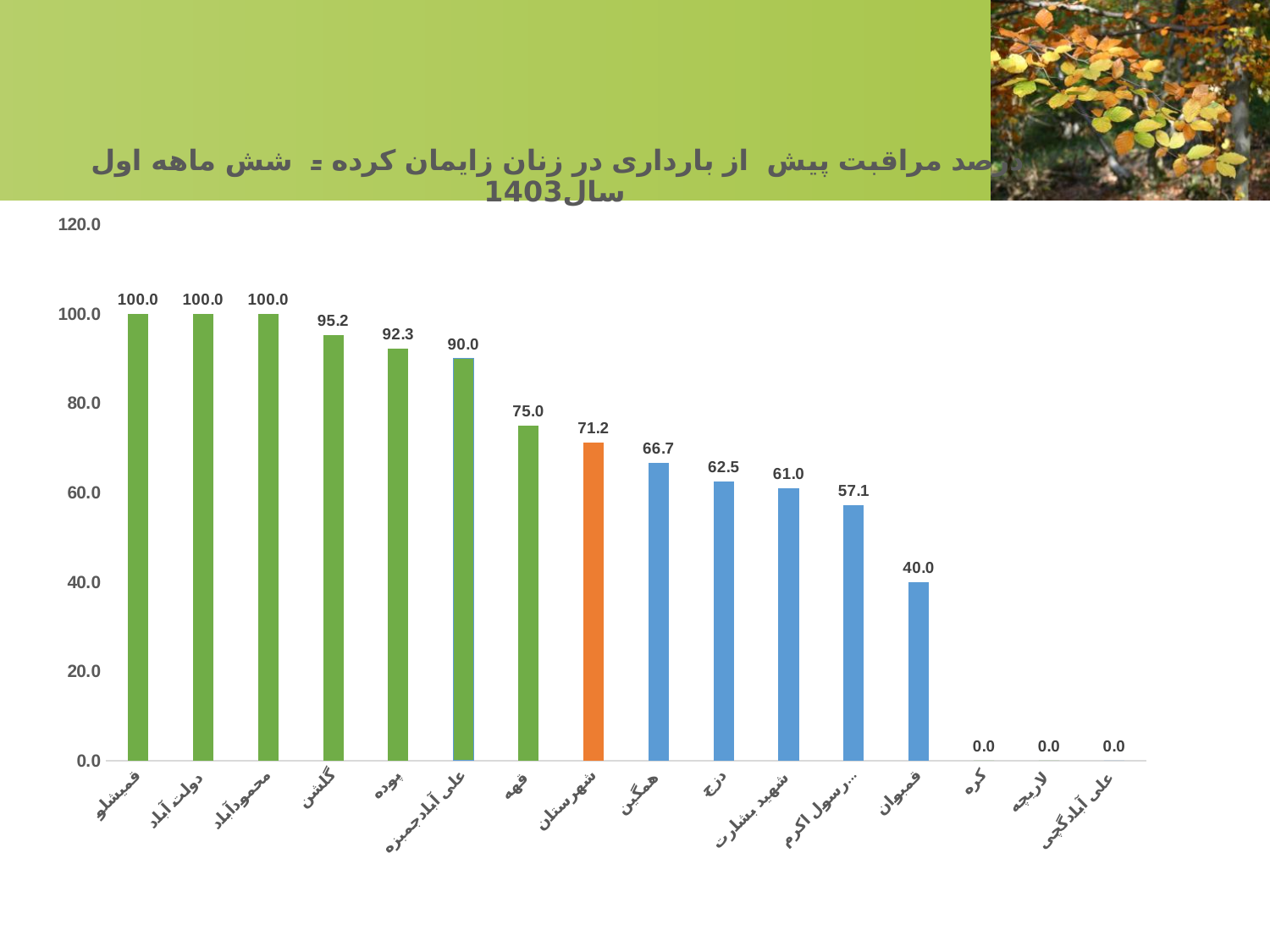

### Chart: درصد مراقبت پیش  از بارداری در زنان زایمان کرده -  شش ماهه اول سال1403

| Category | نام مرکز / خانه بهداشت  |
|---|---|
| قمیشلو | 100.0 |
| دولت آباد  | 100.0 |
| محمودآباد | 100.0 |
| گلشن | 95.23809523809523 |
| پوده | 92.3076923076923 |
| علی آبادجمبزه | 90.0 |
| قهه  | 75.0 |
| شهرستان | 71.19565217391305 |
| همگین  | 66.66666666666666 |
| دزج | 62.5 |
| شهید بشارت  | 61.038961038961034 |
| رسول اکرم (ص) | 57.14285714285714 |
| قمبوان | 40.0 |
| کره | 0.0 |
| لاریچه  | 0.0 |
| علی آبادگچی  | 0.0 |